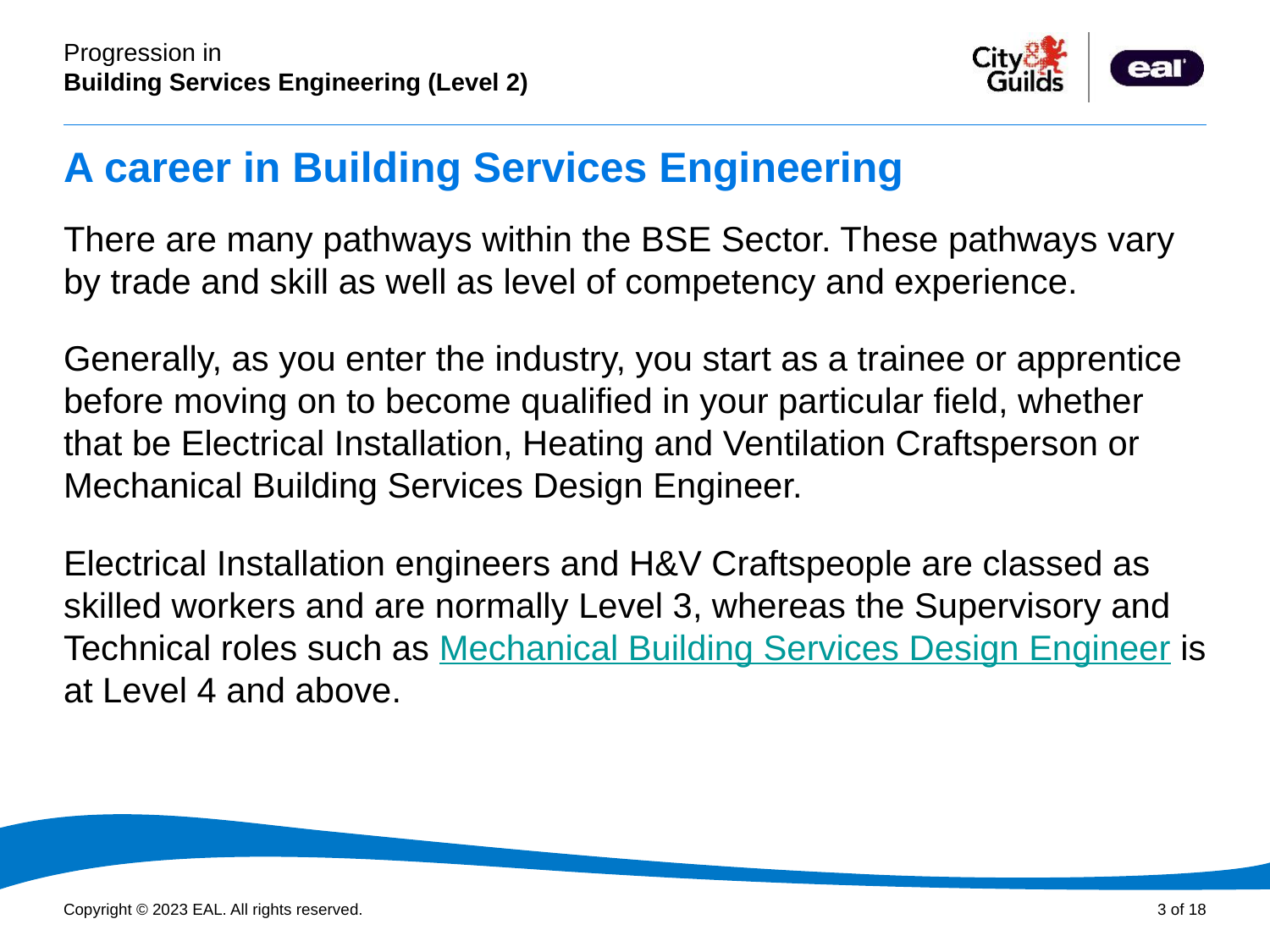

# A career in Building Services Engineering
There are many pathways within the BSE Sector. These pathways vary by trade and skill as well as level of competency and experience.
Generally, as you enter the industry, you start as a trainee or apprentice before moving on to become qualified in your particular field, whether that be Electrical Installation, Heating and Ventilation Craftsperson or Mechanical Building Services Design Engineer.
Electrical Installation engineers and H&V Craftspeople are classed as skilled workers and are normally Level 3, whereas the Supervisory and Technical roles such as Mechanical Building Services Design Engineer is at Level 4 and above.